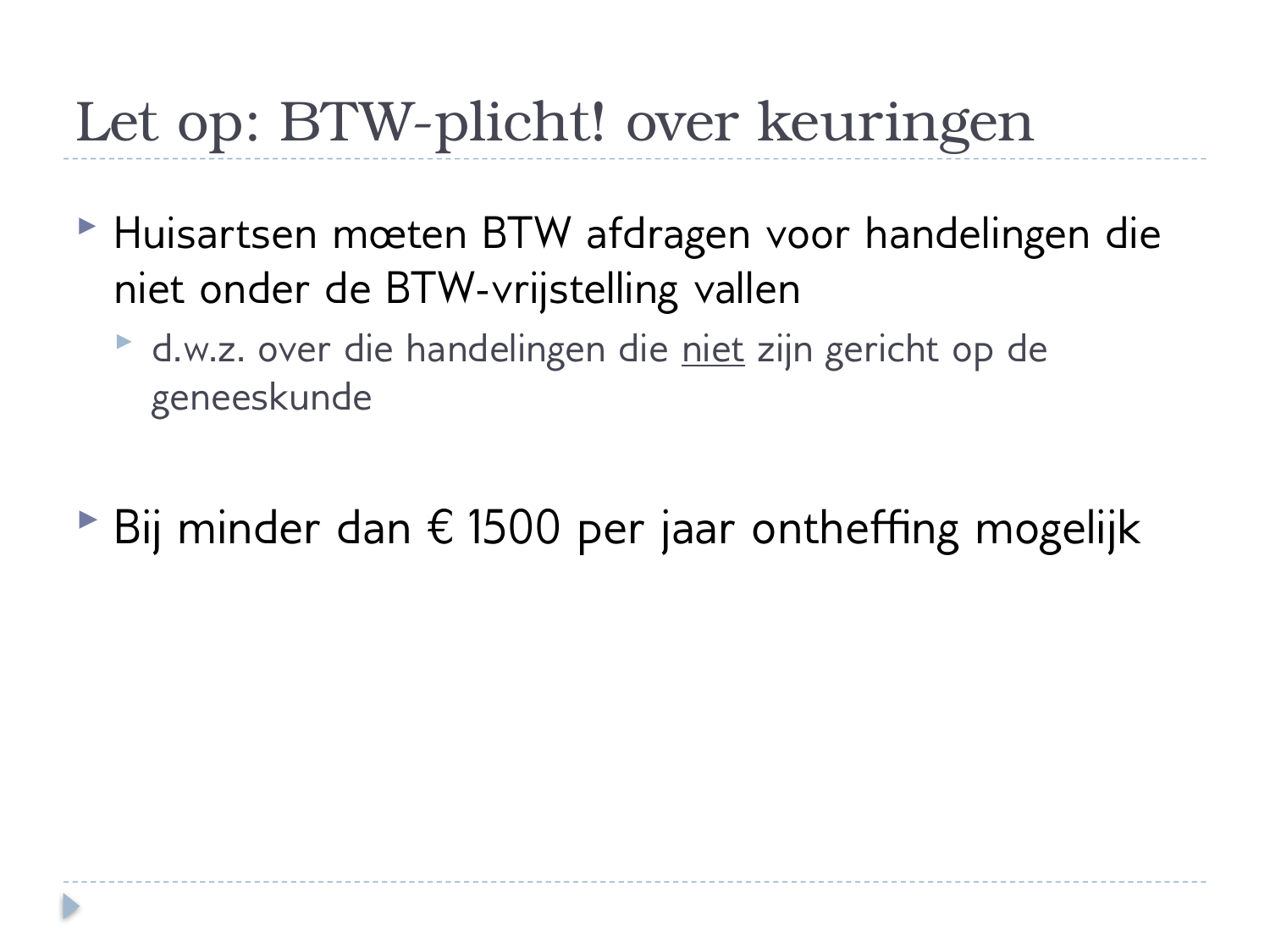

# Let op: BTW-plicht! over keuringen
Huisartsen moeten BTW afdragen voor handelingen die niet onder de BTW-vrijstelling vallen
d.w.z. over die handelingen die niet zijn gericht op de geneeskunde

Bij minder dan € 1500 per jaar ontheffing mogelijk